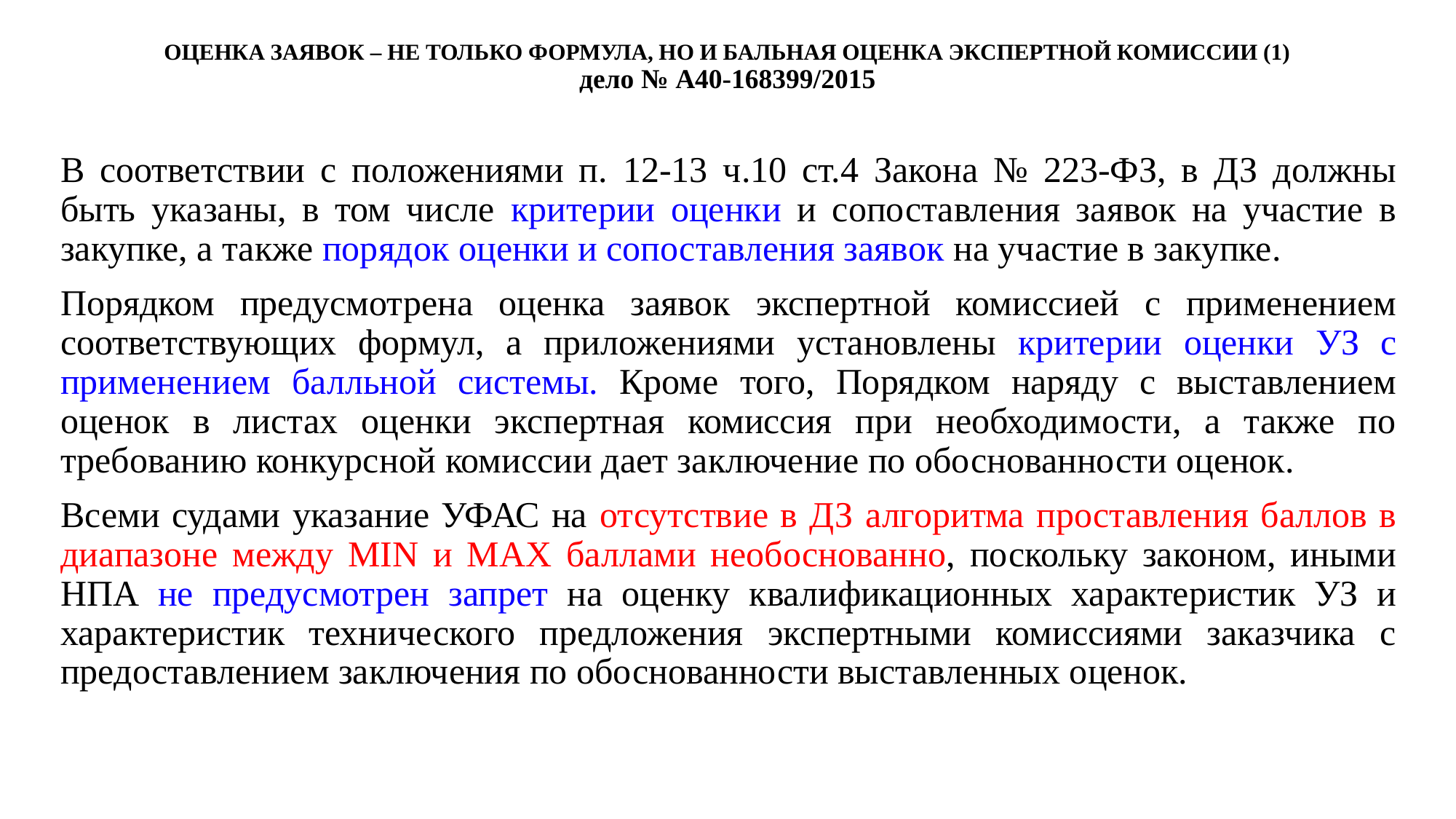

# ОЦЕНКА ЗАЯВОК – НЕ ТОЛЬКО ФОРМУЛА, НО И БАЛЬНАЯ ОЦЕНКА ЭКСПЕРТНОЙ КОМИССИИ (1) дело № А40-168399/2015
В соответствии с положениями п. 12-13 ч.10 ст.4 Закона № 223-ФЗ, в ДЗ должны быть указаны, в том числе критерии оценки и сопоставления заявок на участие в закупке, а также порядок оценки и сопоставления заявок на участие в закупке.
Порядком предусмотрена оценка заявок экспертной комиссией с применением соответствующих формул, а приложениями установлены критерии оценки УЗ с применением балльной системы. Кроме того, Порядком наряду с выставлением оценок в листах оценки экспертная комиссия при необходимости, а также по требованию конкурсной комиссии дает заключение по обоснованности оценок.
Всеми судами указание УФАС на отсутствие в ДЗ алгоритма проставления баллов в диапазоне между MIN и MAX баллами необоснованно, поскольку законом, иными НПА не предусмотрен запрет на оценку квалификационных характеристик УЗ и характеристик технического предложения экспертными комиссиями заказчика с предоставлением заключения по обоснованности выставленных оценок.